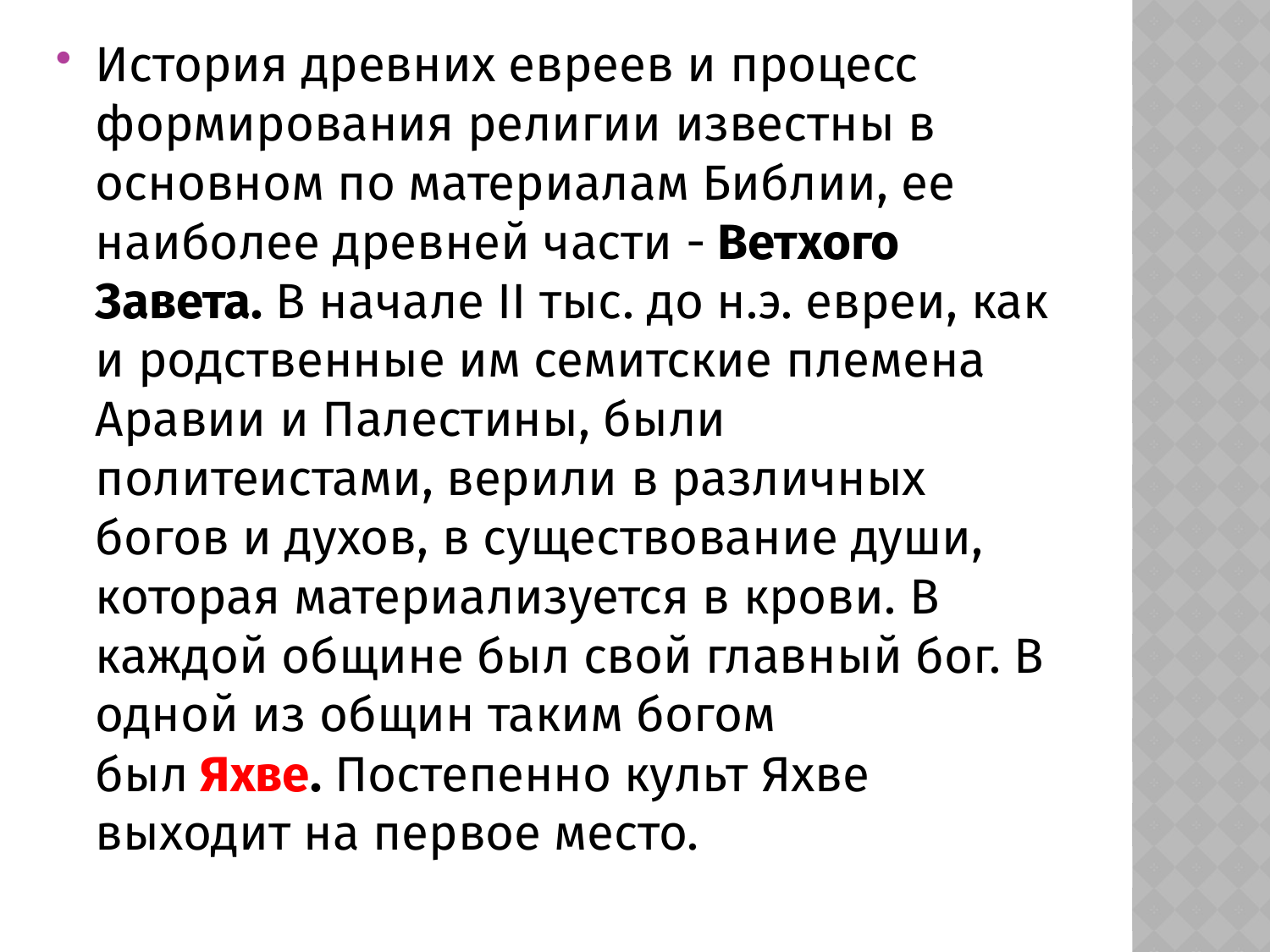

История древних евреев и процесс формирования религии известны в основном по материалам Библии, ее наиболее древней части - Ветхого Завета. В начале II тыс. до н.э. евреи, как и родственные им семитские племена Аравии и Палестины, были политеистами, верили в различных богов и духов, в существование души, которая материализуется в крови. В каждой общине был свой главный бог. В одной из общин таким богом был Яхве. Постепенно культ Яхве выходит на первое место.